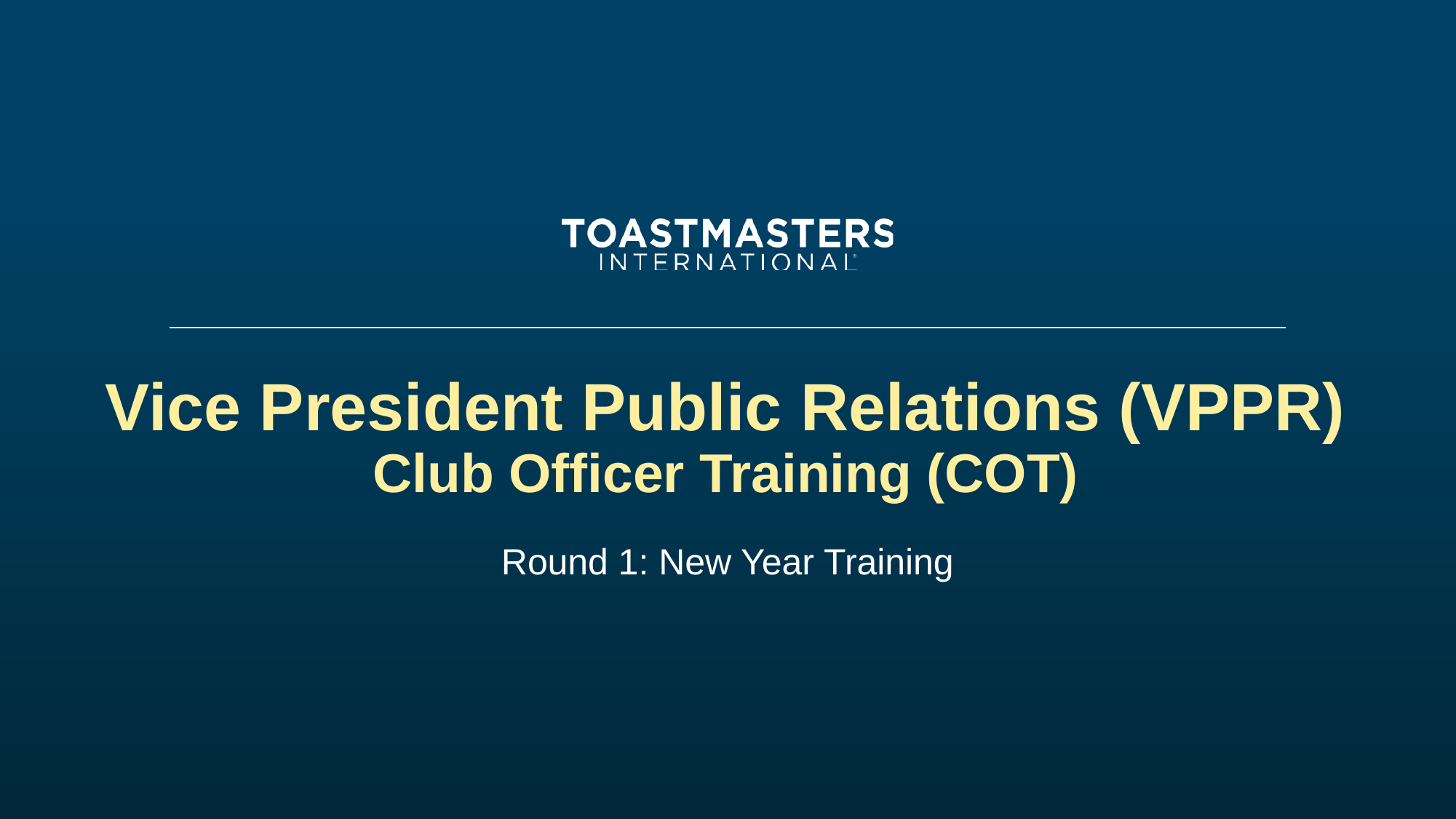

# Vice President Public Relations (VPPR) Club Officer Training (COT)
Round 1: New Year Training